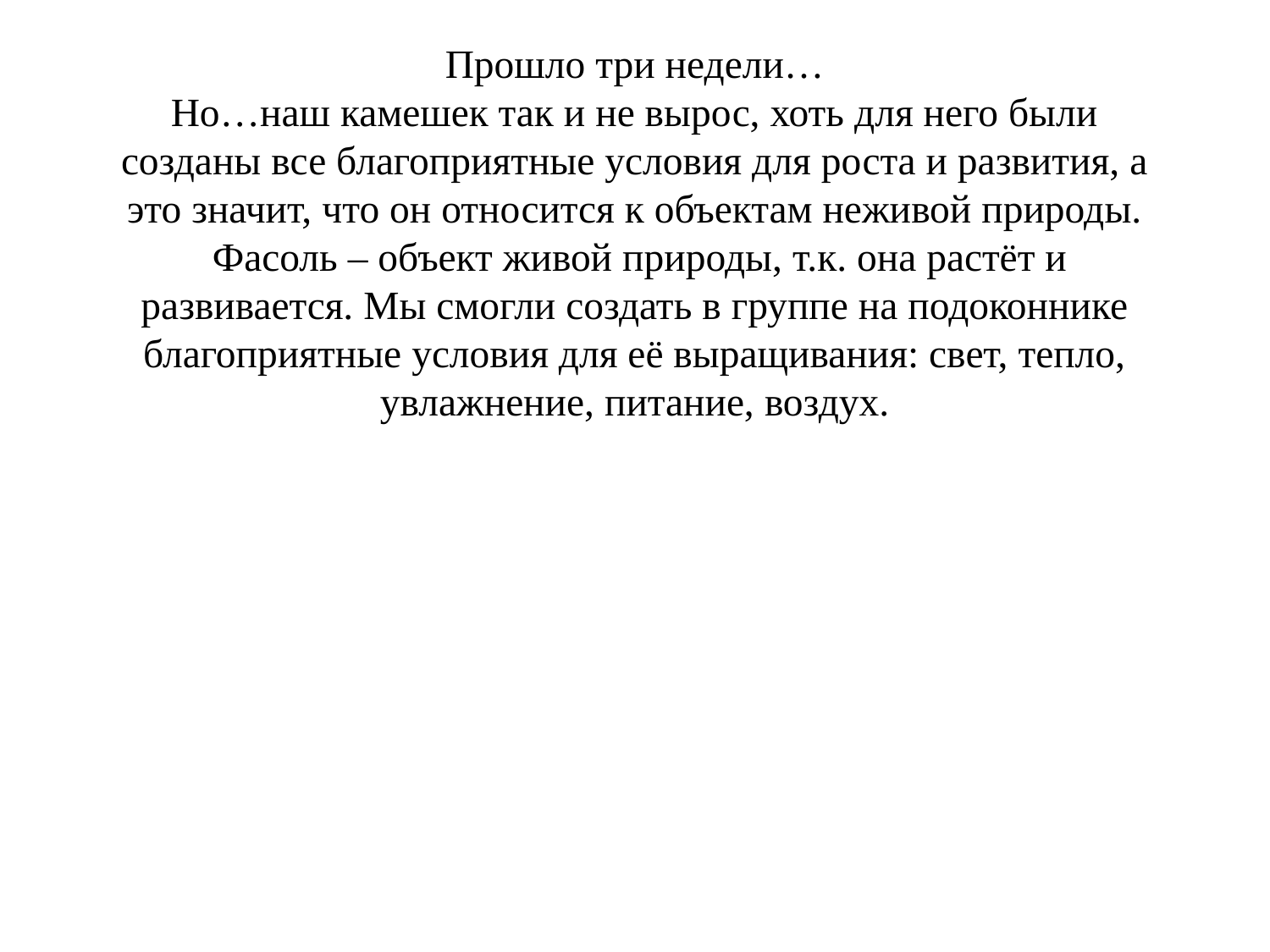

# Прошло три недели… Но…наш камешек так и не вырос, хоть для него были созданы все благоприятные условия для роста и развития, а это значит, что он относится к объектам неживой природы. Фасоль – объект живой природы, т.к. она растёт и развивается. Мы смогли создать в группе на подоконнике благоприятные условия для её выращивания: свет, тепло, увлажнение, питание, воздух.